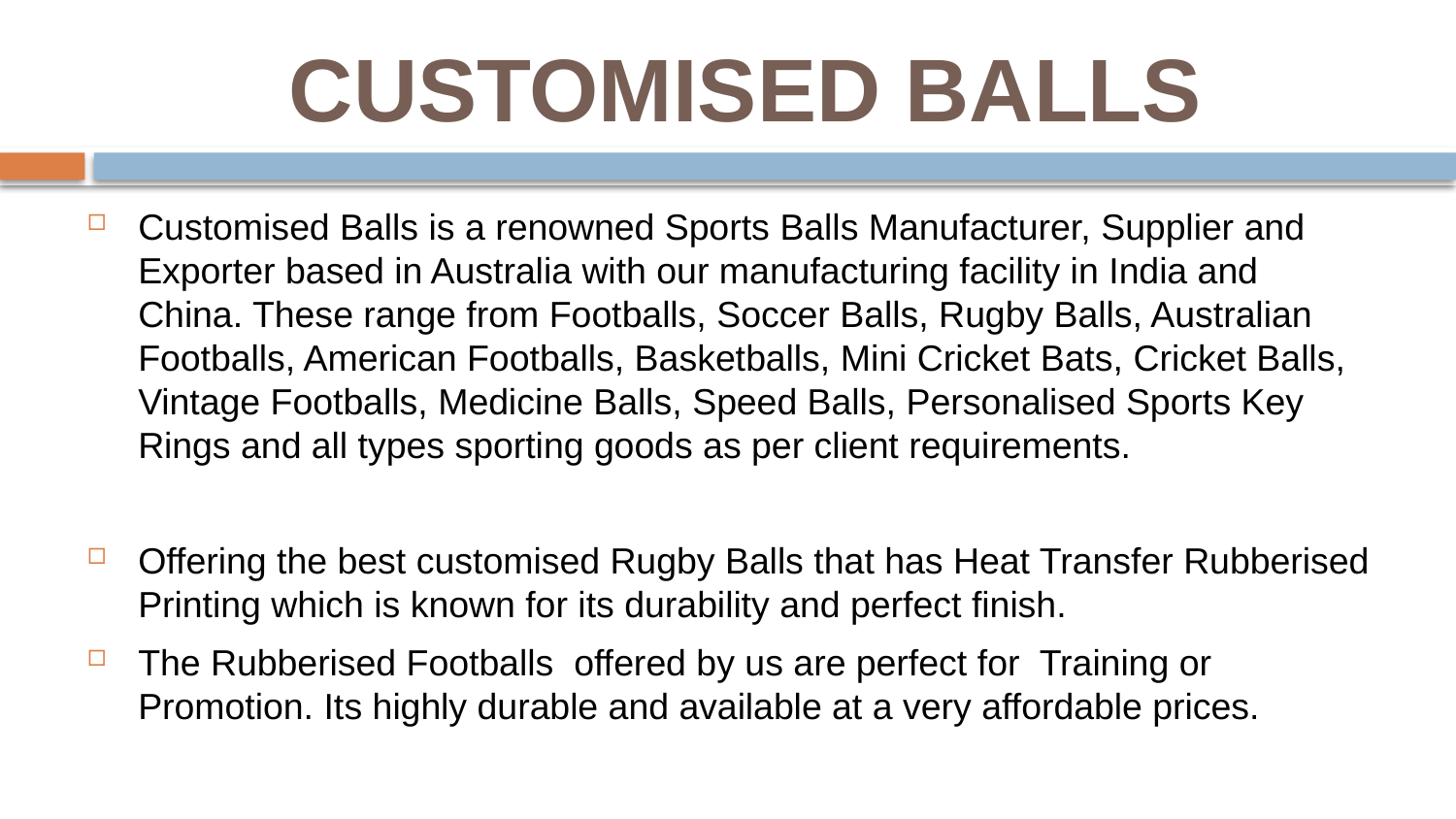

# CUSTOMISED BALLS
Customised Balls is a renowned Sports Balls Manufacturer, Supplier and Exporter based in Australia with our manufacturing facility in India and China. These range from Footballs, Soccer Balls, Rugby Balls, Australian Footballs, American Footballs, Basketballs, Mini Cricket Bats, Cricket Balls, Vintage Footballs, Medicine Balls, Speed Balls, Personalised Sports Key Rings and all types sporting goods as per client requirements.

Offering the best customised Rugby Balls that has Heat Transfer Rubberised Printing which is known for its durability and perfect finish.
The Rubberised Footballs  offered by us are perfect for  Training or Promotion. Its highly durable and available at a very affordable prices.